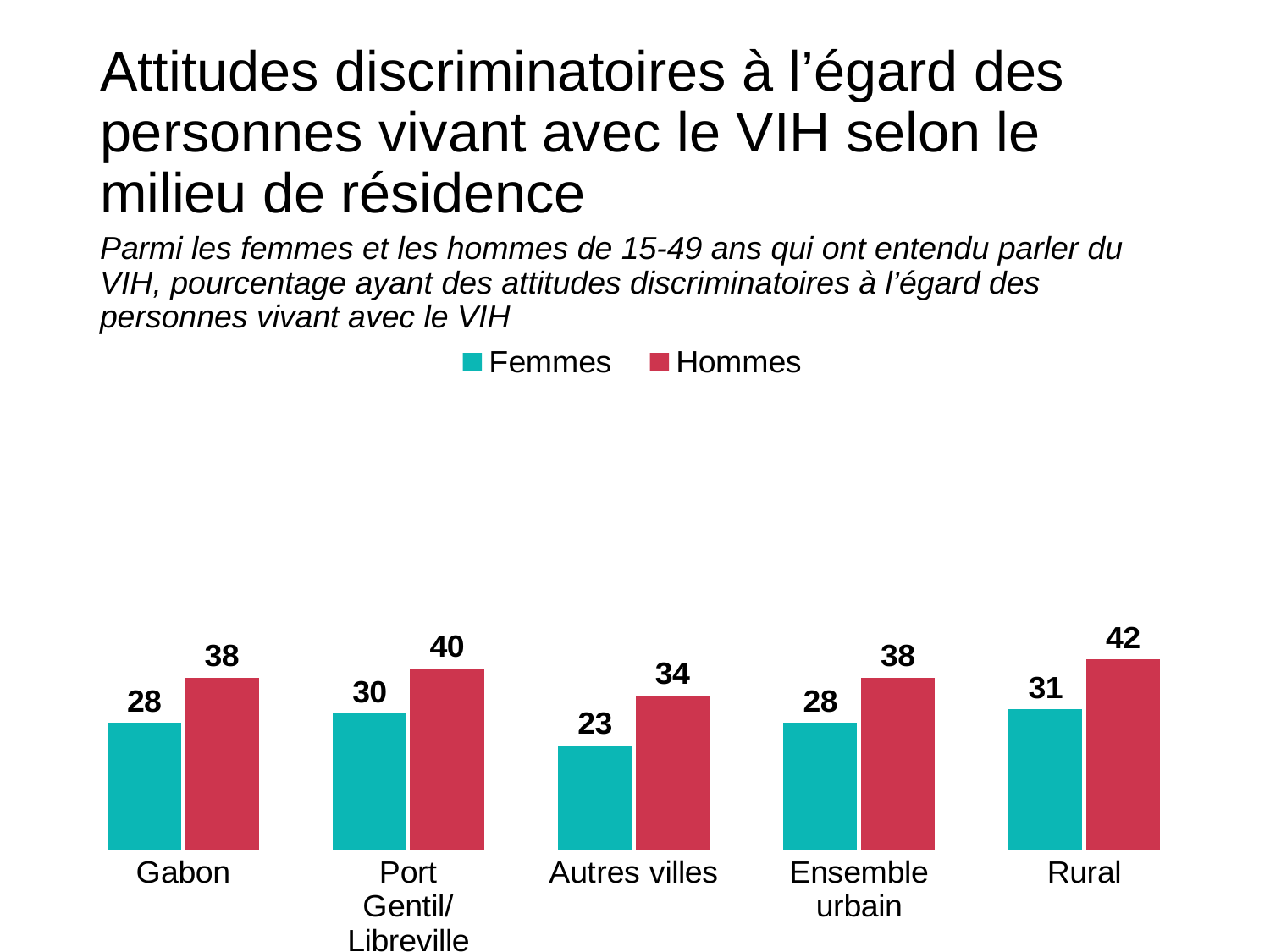

# Attitudes discriminatoires à l’égard des personnes vivant avec le VIH selon le milieu de résidence
Parmi les femmes et les hommes de 15-49 ans qui ont entendu parler du VIH, pourcentage ayant des attitudes discriminatoires à l’égard des personnes vivant avec le VIH

### Chart

| Category | Femmes | Hommes |
|---|---|---|
| Gabon | 28.0 | 38.0 |
| Port Gentil/Libreville | 30.0 | 40.0 |
| Autres villes | 23.0 | 34.0 |
| Ensemble urbain | 28.0 | 38.0 |
| Rural | 31.0 | 42.0 |